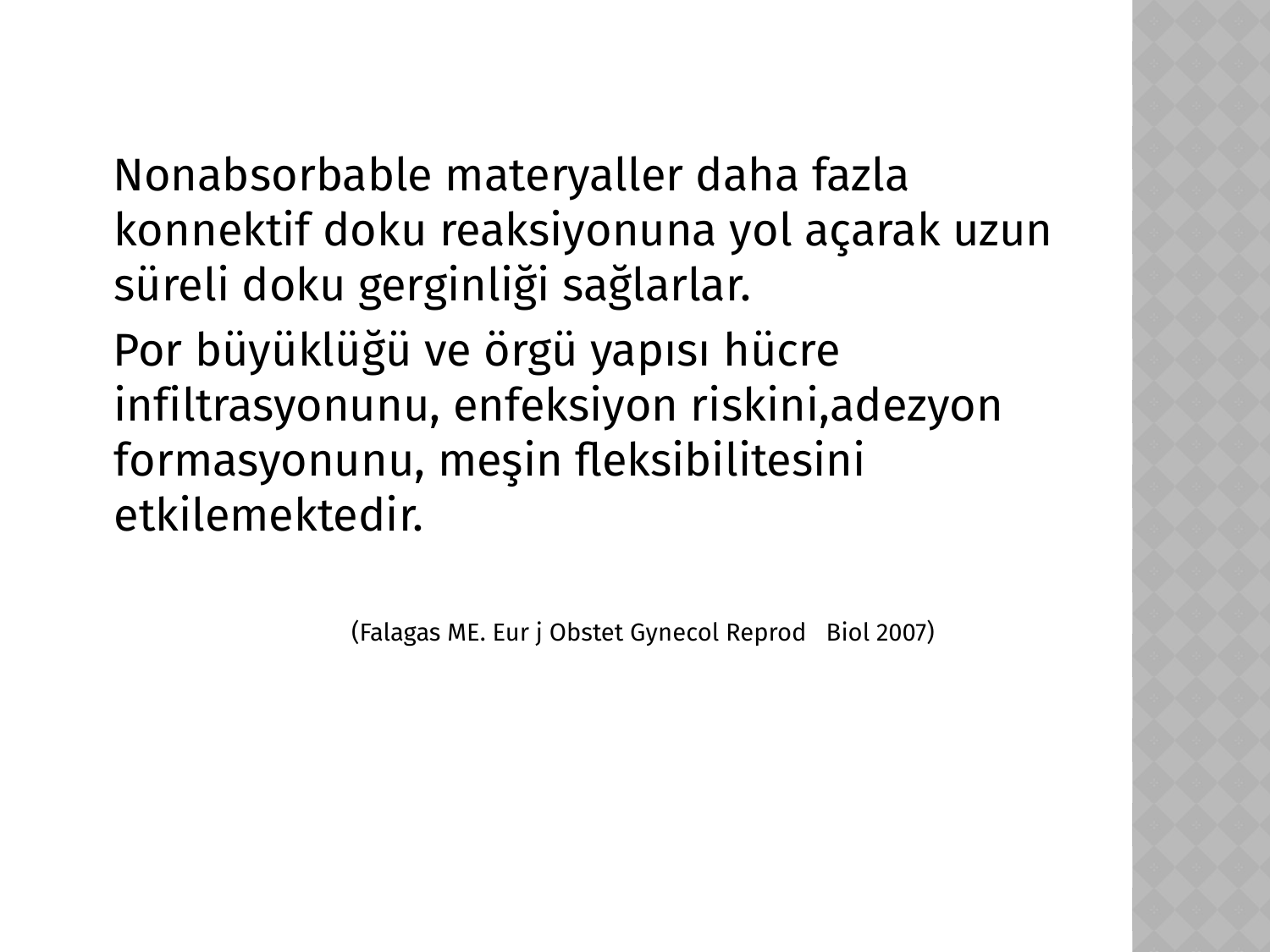

Nonabsorbable materyaller daha fazla konnektif doku reaksiyonuna yol açarak uzun süreli doku gerginliği sağlarlar.
   Por büyüklüğü ve örgü yapısı hücre infiltrasyonunu, enfeksiyon riskini,adezyon formasyonunu, meşin fleksibilitesini etkilemektedir.

                                          (Falagas ME. Eur j Obstet Gynecol Reprod   Biol 2007)